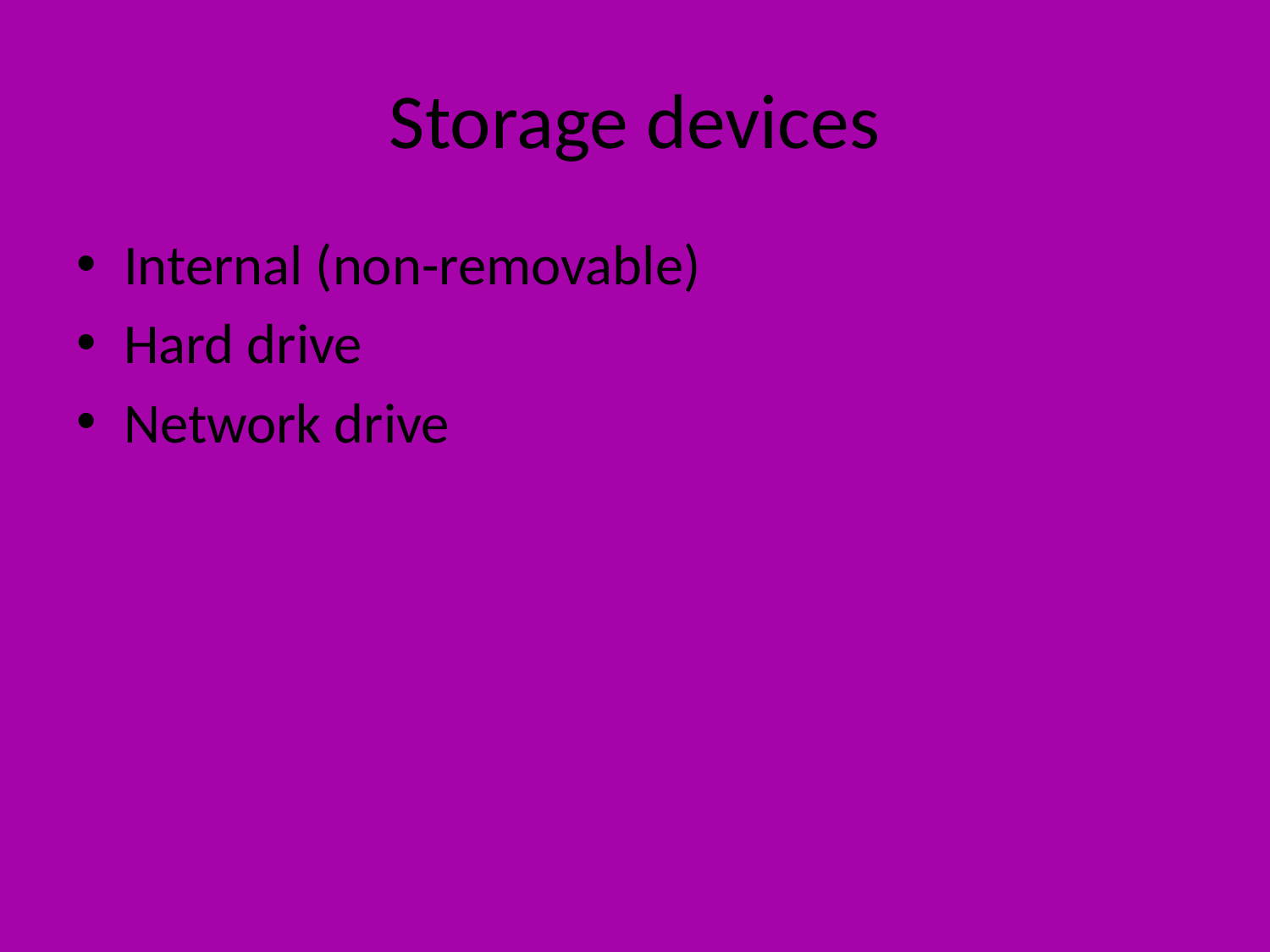

# Storage devices
Internal (non-removable)
Hard drive
Network drive